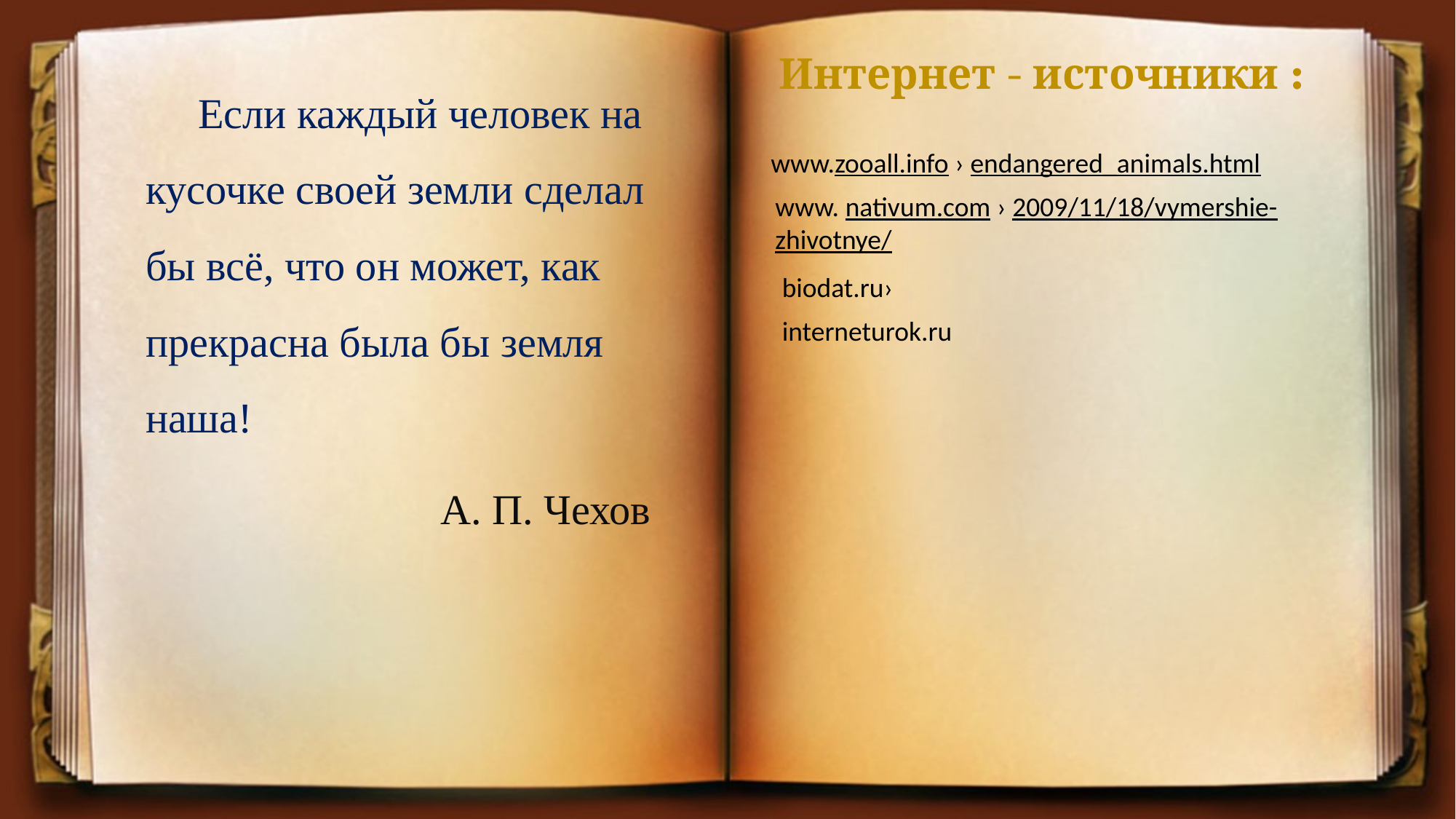

# Интернет - источники :
Если каждый человек на кусочке своей земли сделал бы всё, что он может, как прекрасна была бы земля наша!
                       А. П. Чехов

www.zooall.info › endangered_animals.html
www. nativum.com › 2009/11/18/vymershie-zhivotnye/
biodat.ru›
interneturok.ru